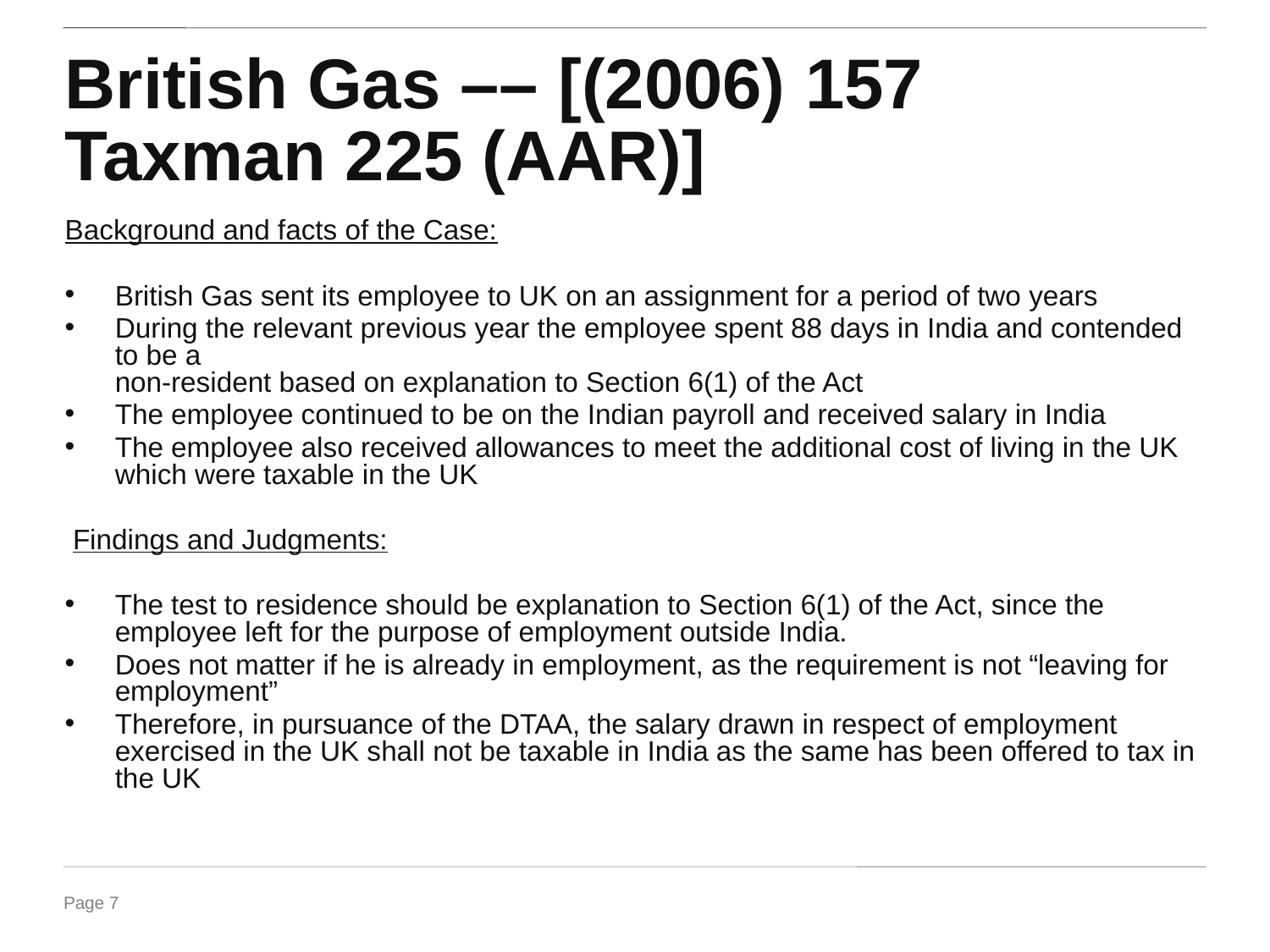

British Gas –– [(2006) 157 Taxman 225 (AAR)]
Background and facts of the Case:

British Gas sent its employee to UK on an assignment for a period of two years
During the relevant previous year the employee spent 88 days in India and contended to be a
non-resident based on explanation to Section 6(1) of the Act
The employee continued to be on the Indian payroll and received salary in India
The employee also received allowances to meet the additional cost of living in the UK which were taxable in the UK

 Findings and Judgments:

The test to residence should be explanation to Section 6(1) of the Act, since the employee left for the purpose of employment outside India.
Does not matter if he is already in employment, as the requirement is not “leaving for employment”
Therefore, in pursuance of the DTAA, the salary drawn in respect of employment exercised in the UK shall not be taxable in India as the same has been offered to tax in the UK